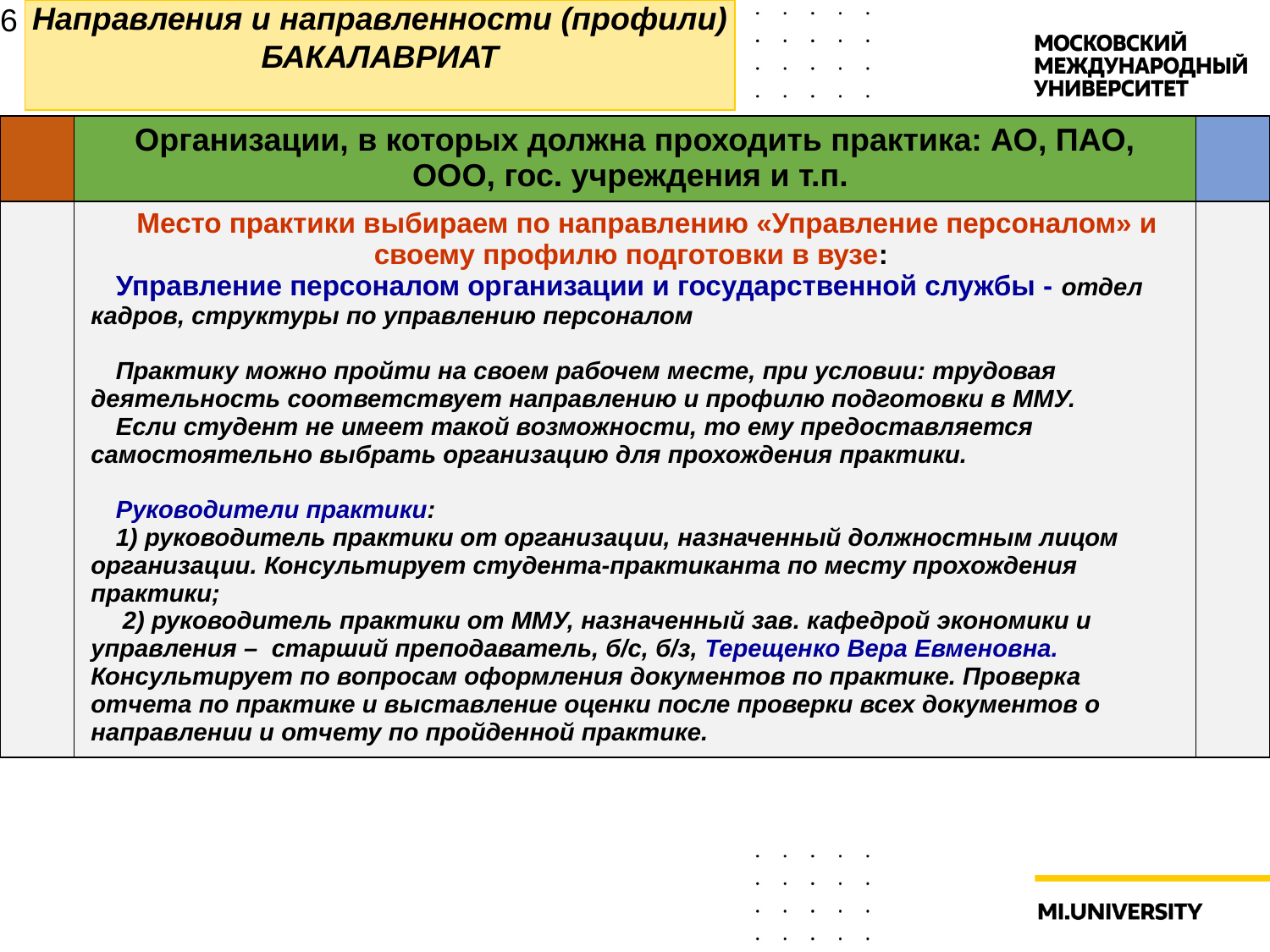

6
Направления и направленности (профили) БАКАЛАВРИАТ
|  | Организации, в которых должна проходить практика: АО, ПАО, ООО, гос. учреждения и т.п. |  |
| --- | --- | --- |
|  | Место практики выбираем по направлению «Управление персоналом» и своему профилю подготовки в вузе: Управление персоналом организации и государственной службы - отдел кадров, структуры по управлению персоналом Практику можно пройти на своем рабочем месте, при условии: трудовая деятельность соответствует направлению и профилю подготовки в ММУ. Если студент не имеет такой возможности, то ему предоставляется самостоятельно выбрать организацию для прохождения практики. Руководители практики: 1) руководитель практики от организации, назначенный должностным лицом организации. Консультирует студента-практиканта по месту прохождения практики; 2) руководитель практики от ММУ, назначенный зав. кафедрой экономики и управления – старший преподаватель, б/с, б/з, Терещенко Вера Евменовна. Консультирует по вопросам оформления документов по практике. Проверка отчета по практике и выставление оценки после проверки всех документов о направлении и отчету по пройденной практике. |  |